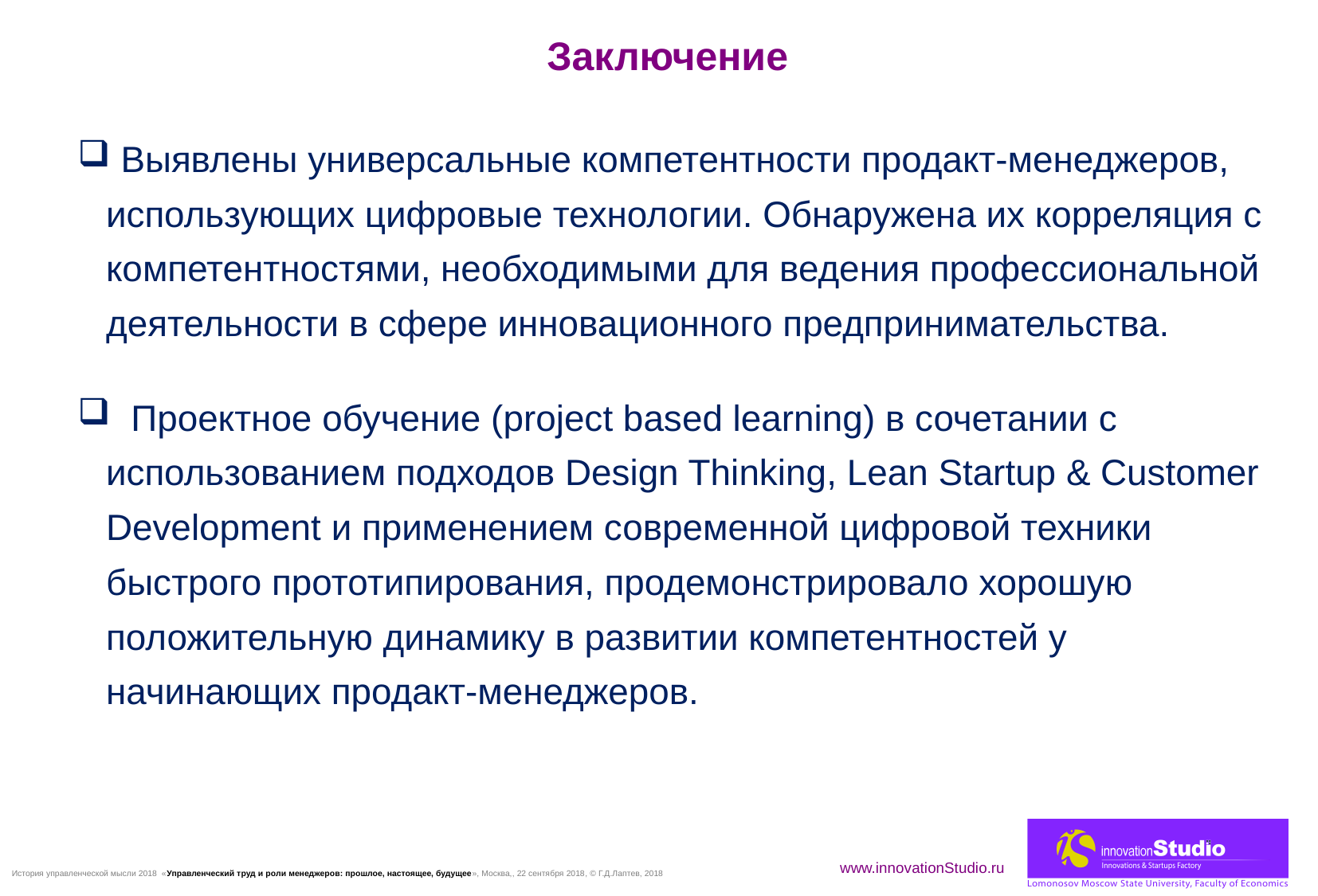

Заключение
 Выявлены универсальные компетентности продакт-менеджеров, использующих цифровые технологии. Обнаружена их корреляция с компетентностями, необходимыми для ведения профессиональной деятельности в сфере инновационного предпринимательства.
  Проектное обучение (project based learning) в сочетании с  использованием подходов Design Thinking, Lean Startup & Customer Development и применением современной цифровой техники быстрого прототипирования, продемонстрировало хорошую положительную динамику в развитии компетентностей у начинающих продакт-менеджеров.